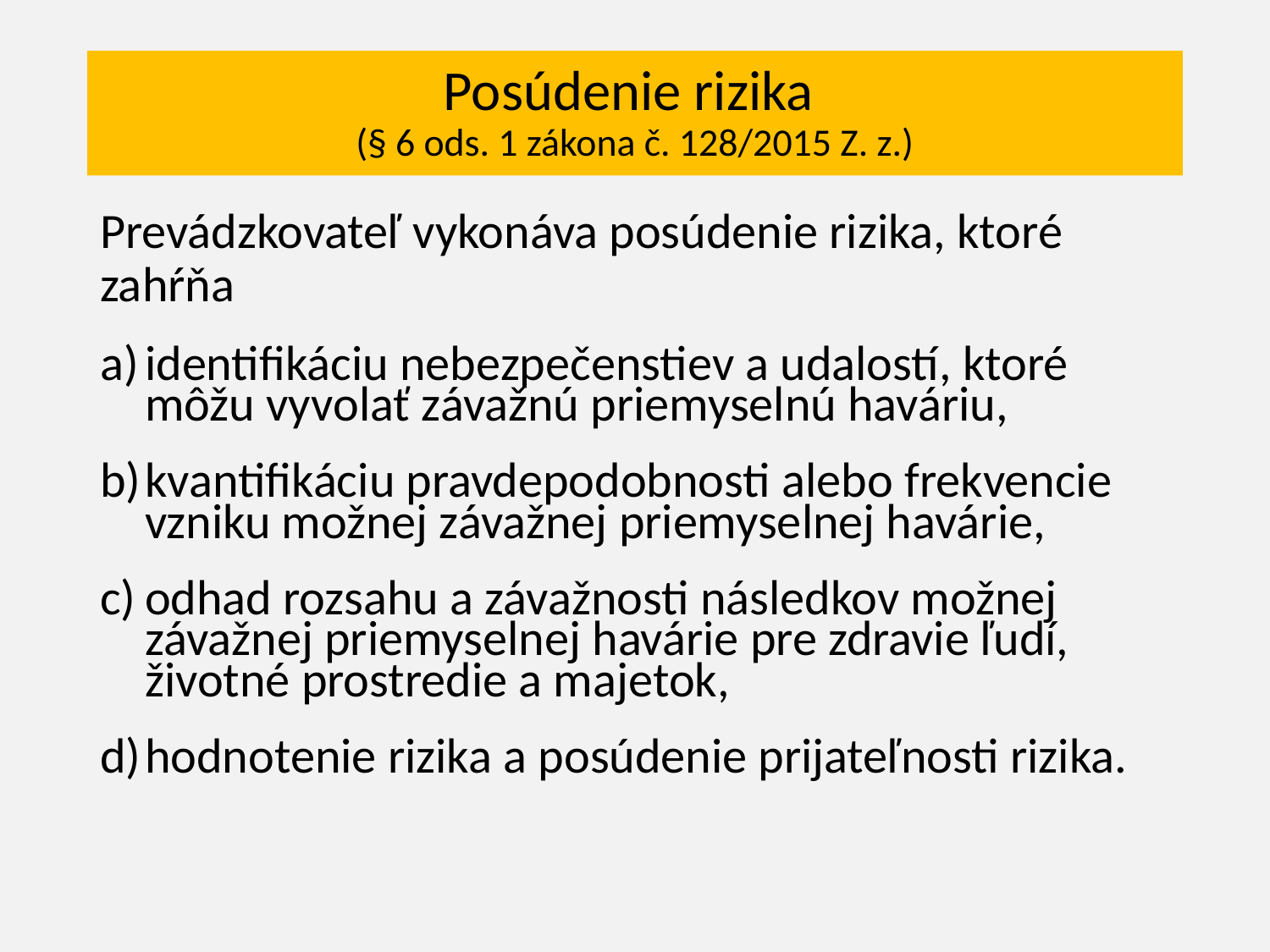

# Posúdenie rizika (§ 6 ods. 1 zákona č. 128/2015 Z. z.)
Prevádzkovateľ vykonáva posúdenie rizika, ktoré zahŕňa
identifikáciu nebezpečenstiev a udalostí, ktoré môžu vyvolať závažnú priemyselnú haváriu,
kvantifikáciu pravdepodobnosti alebo frekvencie vzniku možnej závažnej priemyselnej havárie,
odhad rozsahu a závažnosti následkov možnej závažnej priemyselnej havárie pre zdravie ľudí, životné prostredie a majetok,
hodnotenie rizika a posúdenie prijateľnosti rizika.